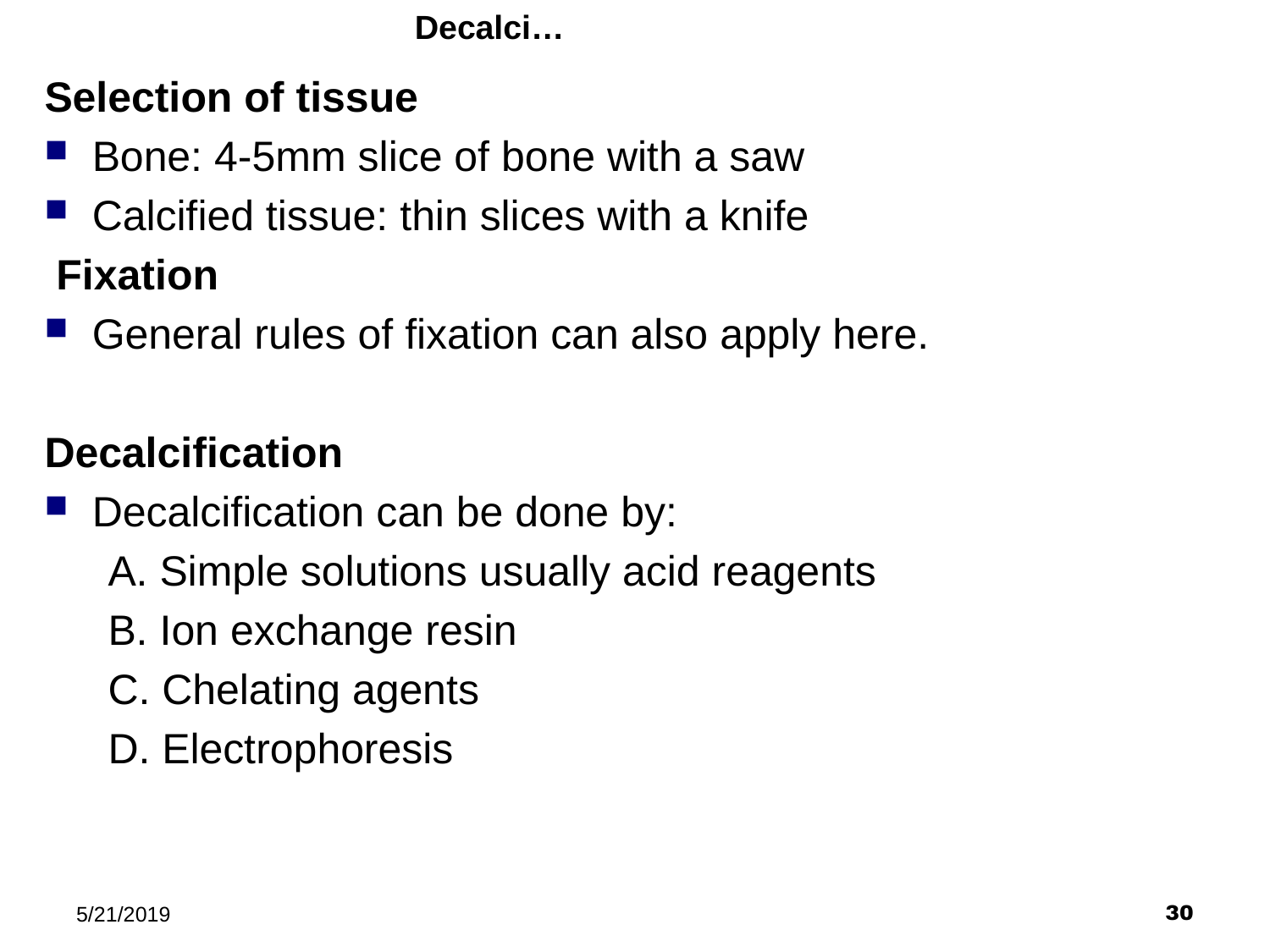

# Decalci…
Selection of tissue
Bone: 4-5mm slice of bone with a saw
Calcified tissue: thin slices with a knife
 Fixation
General rules of fixation can also apply here.

Decalcification
Decalcification can be done by:
A. Simple solutions usually acid reagents
B. Ion exchange resin
C. Chelating agents
D. Electrophoresis
5/21/2019
30